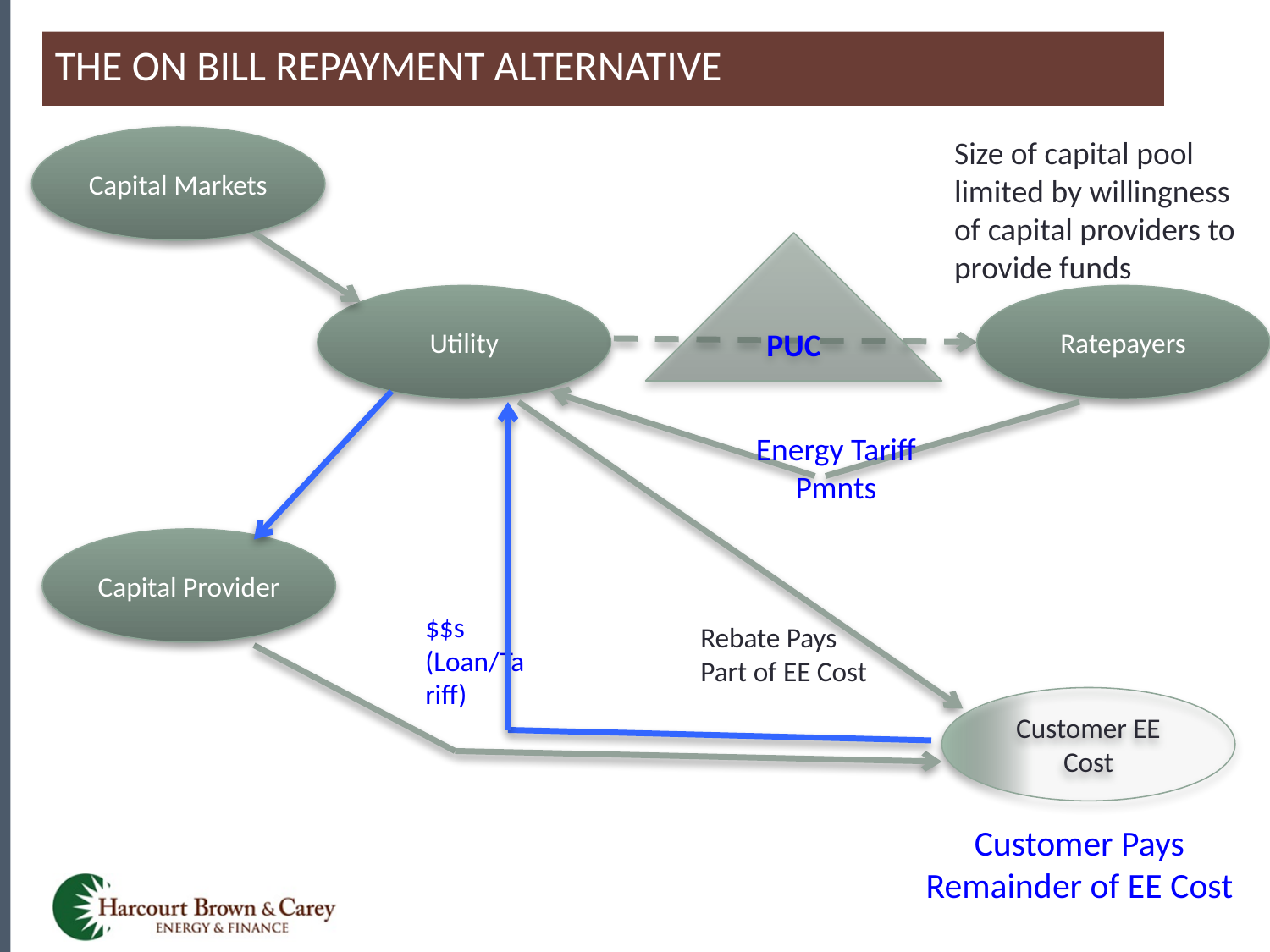

The On Bill Repayment Alternative
Capital Markets
PUC
Utility
Ratepayers
Energy Tariff Pmnts
Rebate Pays Part of EE Cost
Customer EE Cost
Customer Pays Remainder of EE Cost
Size of capital pool limited by willingness of capital providers to provide funds
Capital Provider
$$s (Loan/Tariff)